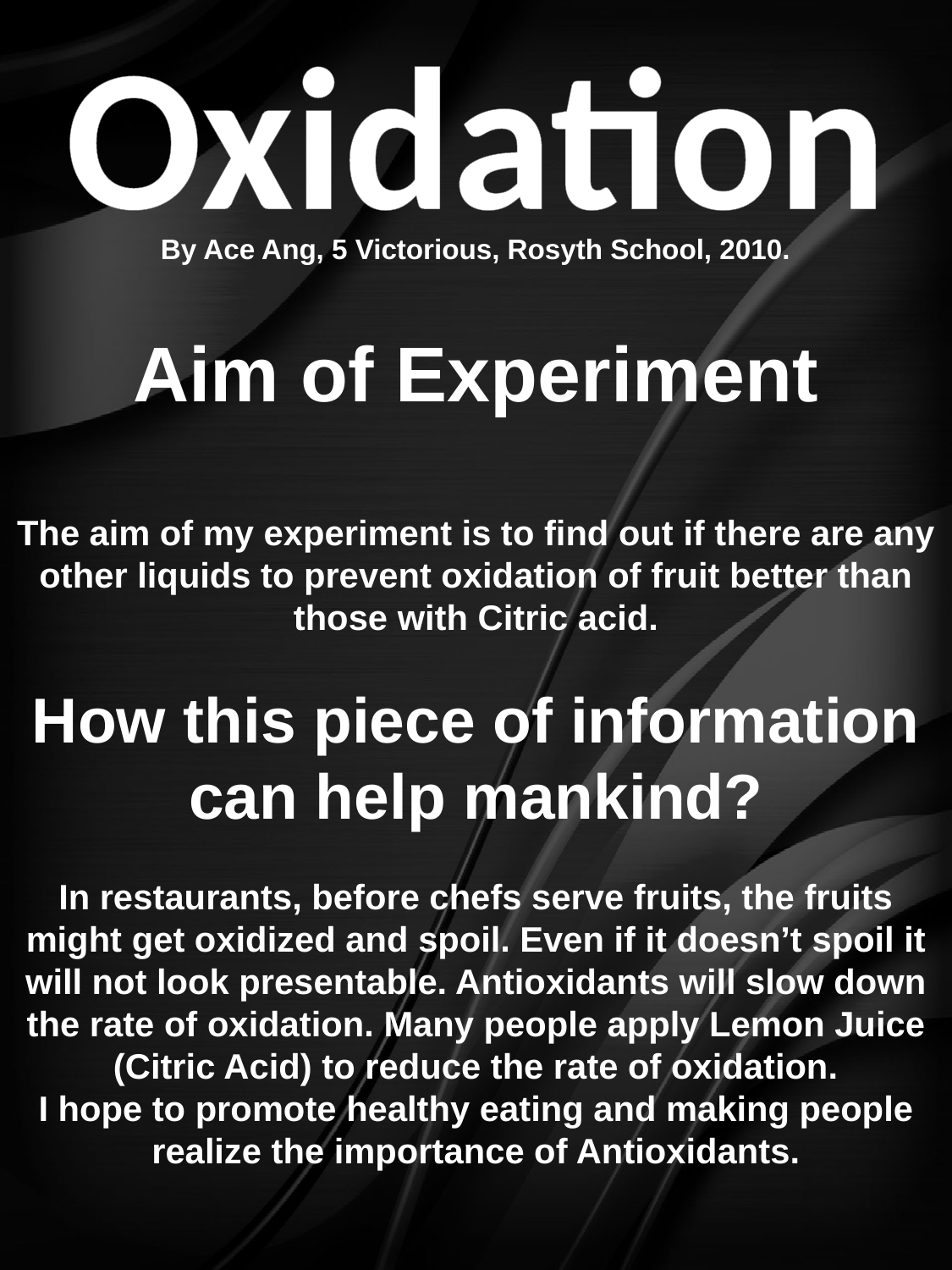

Oxidation
By Ace Ang, 5 Victorious, Rosyth School, 2010.

Aim of Experiment

The aim of my experiment is to find out if there are any other liquids to prevent oxidation of fruit better than those with Citric acid.

How this piece of information can help mankind?

In restaurants, before chefs serve fruits, the fruits might get oxidized and spoil. Even if it doesn’t spoil it will not look presentable. Antioxidants will slow down the rate of oxidation. Many people apply Lemon Juice (Citric Acid) to reduce the rate of oxidation.
I hope to promote healthy eating and making people realize the importance of Antioxidants.